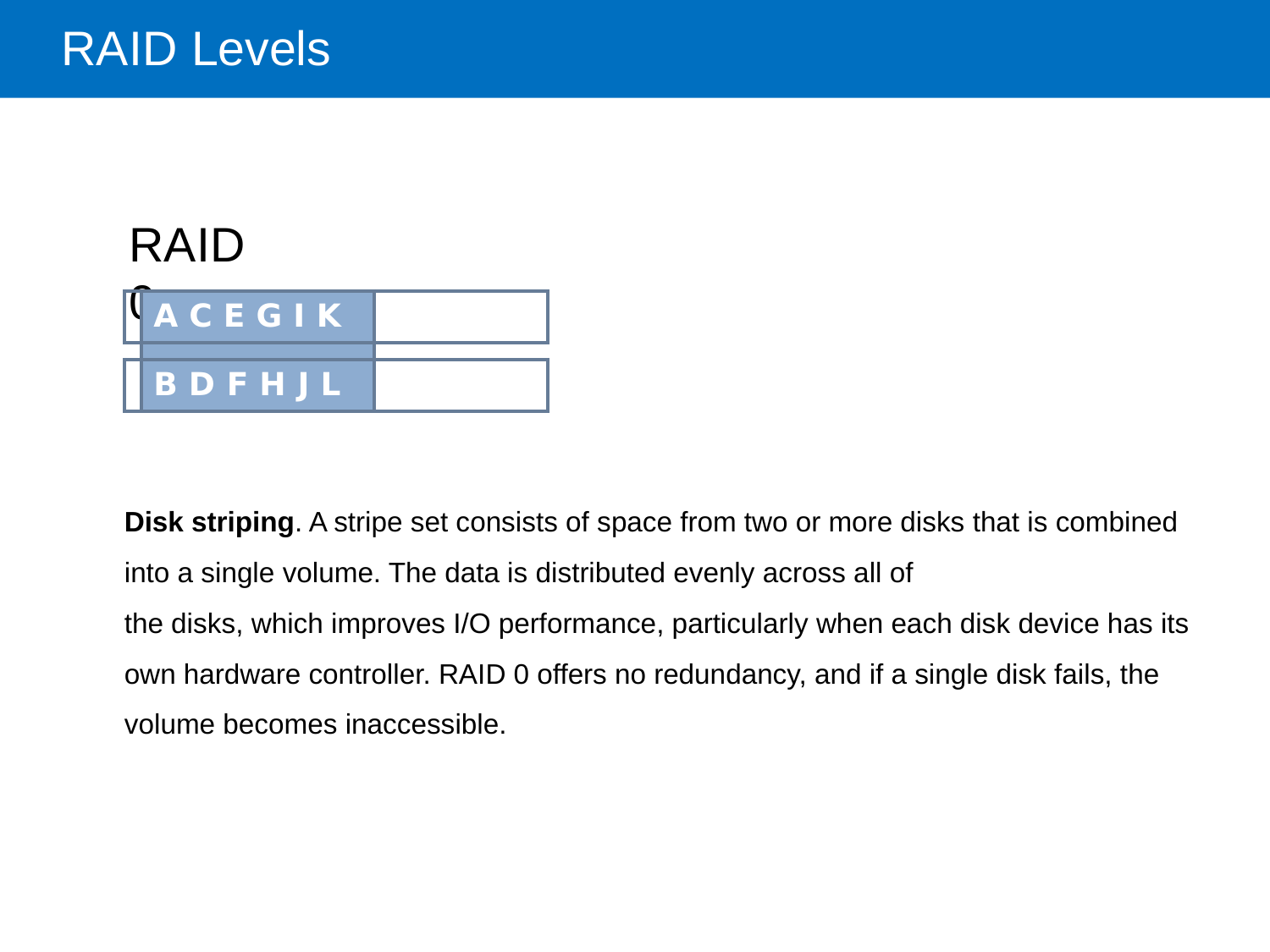

# RAID Levels
RAID 0
|  | A C E G I K |  |
| --- | --- | --- |
|  |  |  |
|  | B D F H J L |  |
Disk striping. A stripe set consists of space from two or more disks that is combined into a single volume. The data is distributed evenly across all of
the disks, which improves I/O performance, particularly when each disk device has its own hardware controller. RAID 0 offers no redundancy, and if a single disk fails, the volume becomes inaccessible.